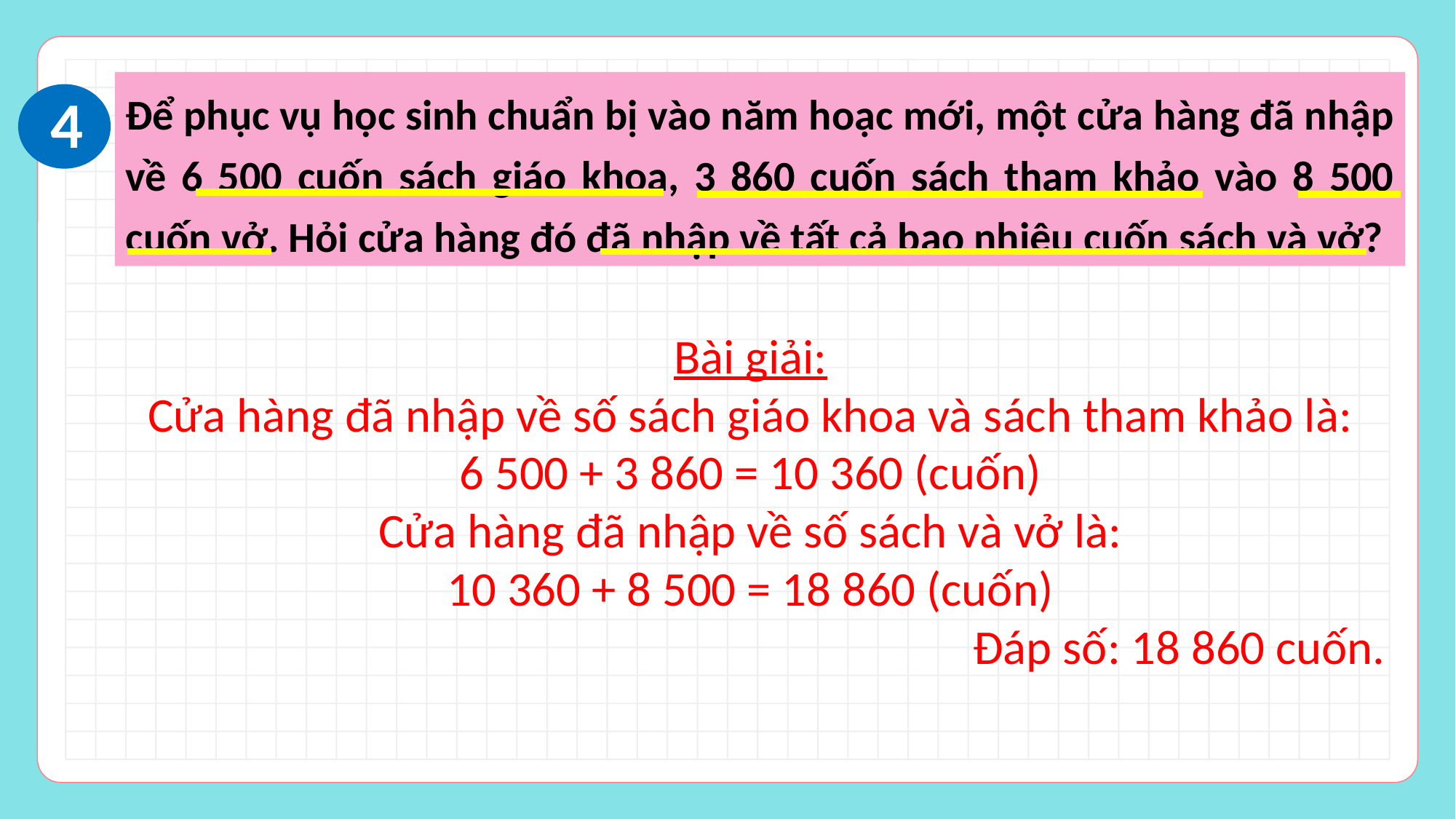

4

Để phục vụ học sinh chuẩn bị vào năm hoạc mới, một cửa hàng đã nhập về 6 500 cuốn sách giáo khoa, 3 860 cuốn sách tham khảo vào 8 500 cuốn vở. Hỏi cửa hàng đó đã nhập về tất cả bao nhiêu cuốn sách và vở?
Bài giải:
Cửa hàng đã nhập về số sách giáo khoa và sách tham khảo là:
6 500 + 3 860 = 10 360 (cuốn)
Cửa hàng đã nhập về số sách và vở là:
10 360 + 8 500 = 18 860 (cuốn)
Đáp số: 18 860 cuốn.